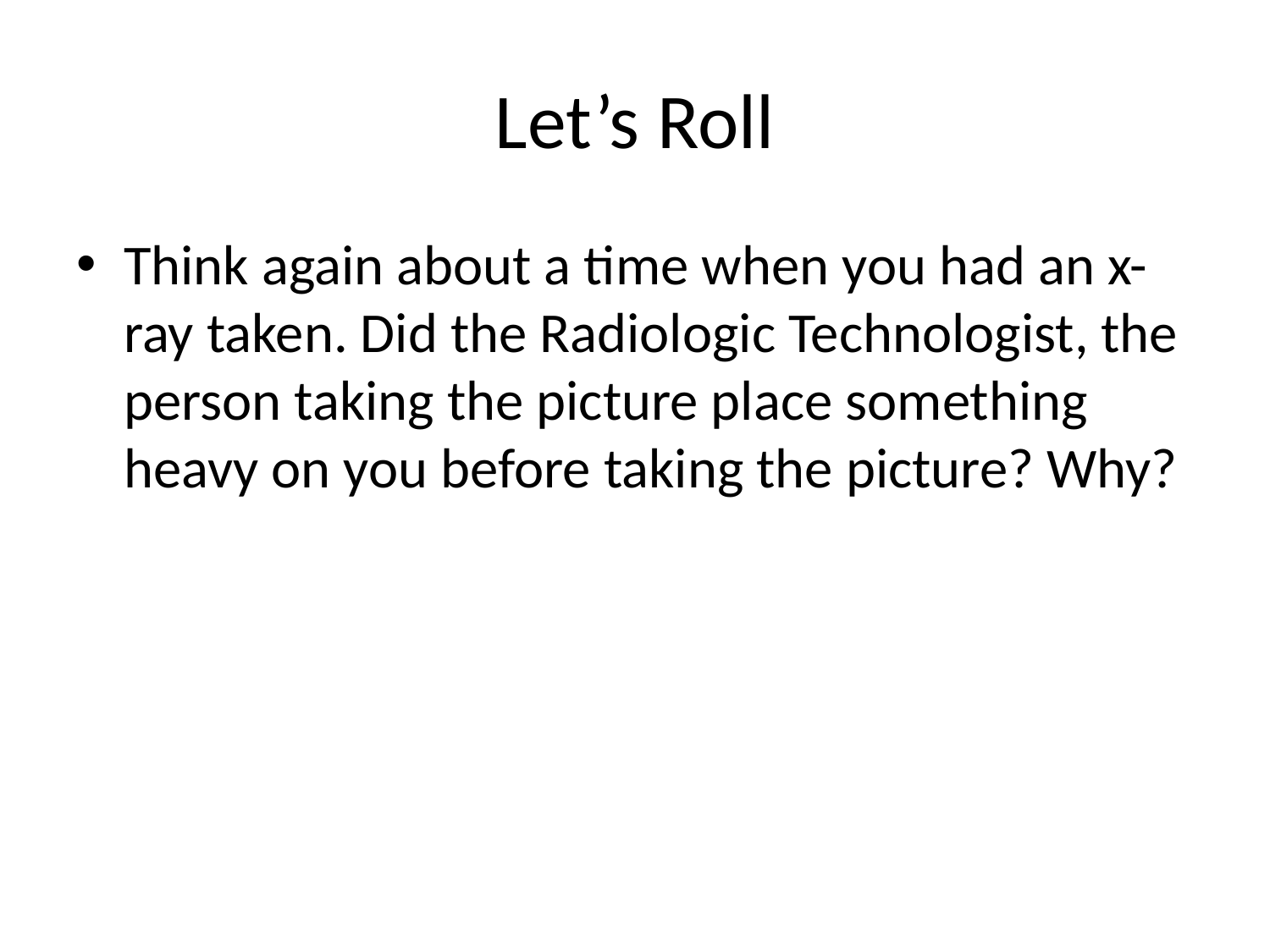

# Let’s Roll
Think again about a time when you had an x-ray taken. Did the Radiologic Technologist, the person taking the picture place something heavy on you before taking the picture? Why?